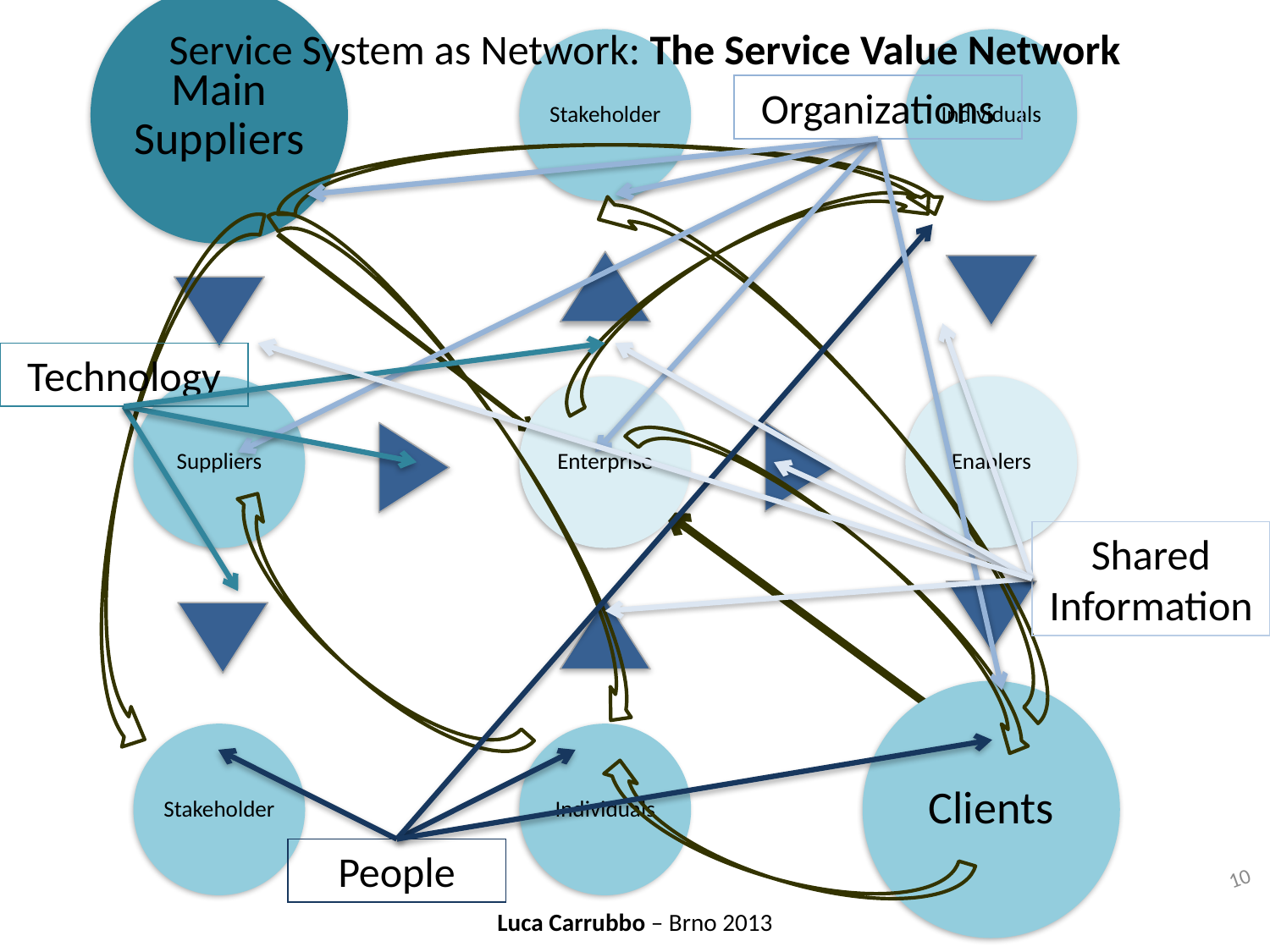

Main Suppliers
Suppliers
Stakeholder
Individuals
Enterprise
Stakeholder
Individuals
Enablers
Clients
Service System as Network: The Service Value Network
Organizations

Technology

Shared Information

People
10